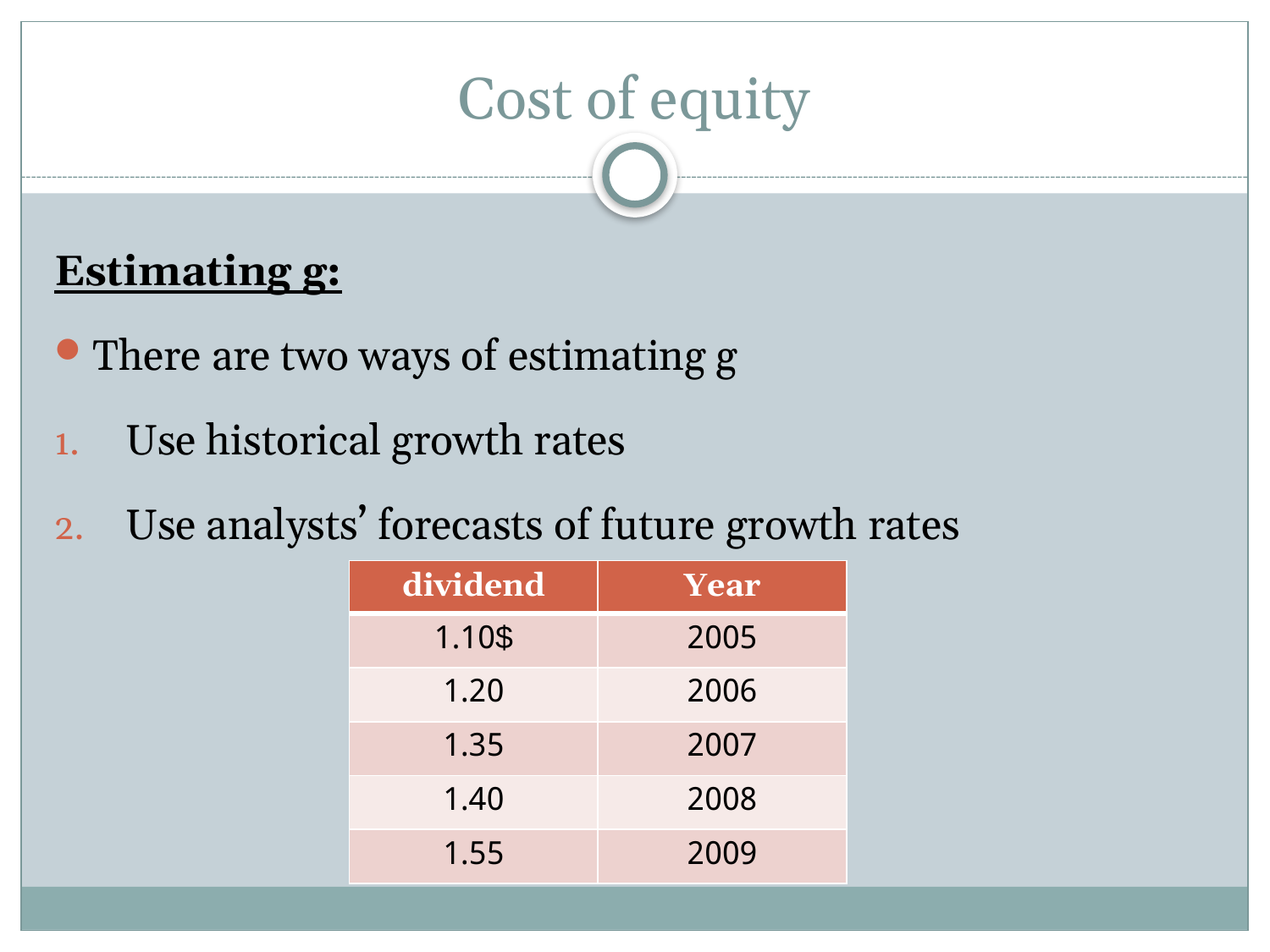

# Cost of equity
Estimating g:
There are two ways of estimating g
Use historical growth rates
Use analysts’ forecasts of future growth rates

| dividend | Year |
| --- | --- |
| 1.10$ | 2005 |
| 1.20 | 2006 |
| 1.35 | 2007 |
| 1.40 | 2008 |
| 1.55 | 2009 |